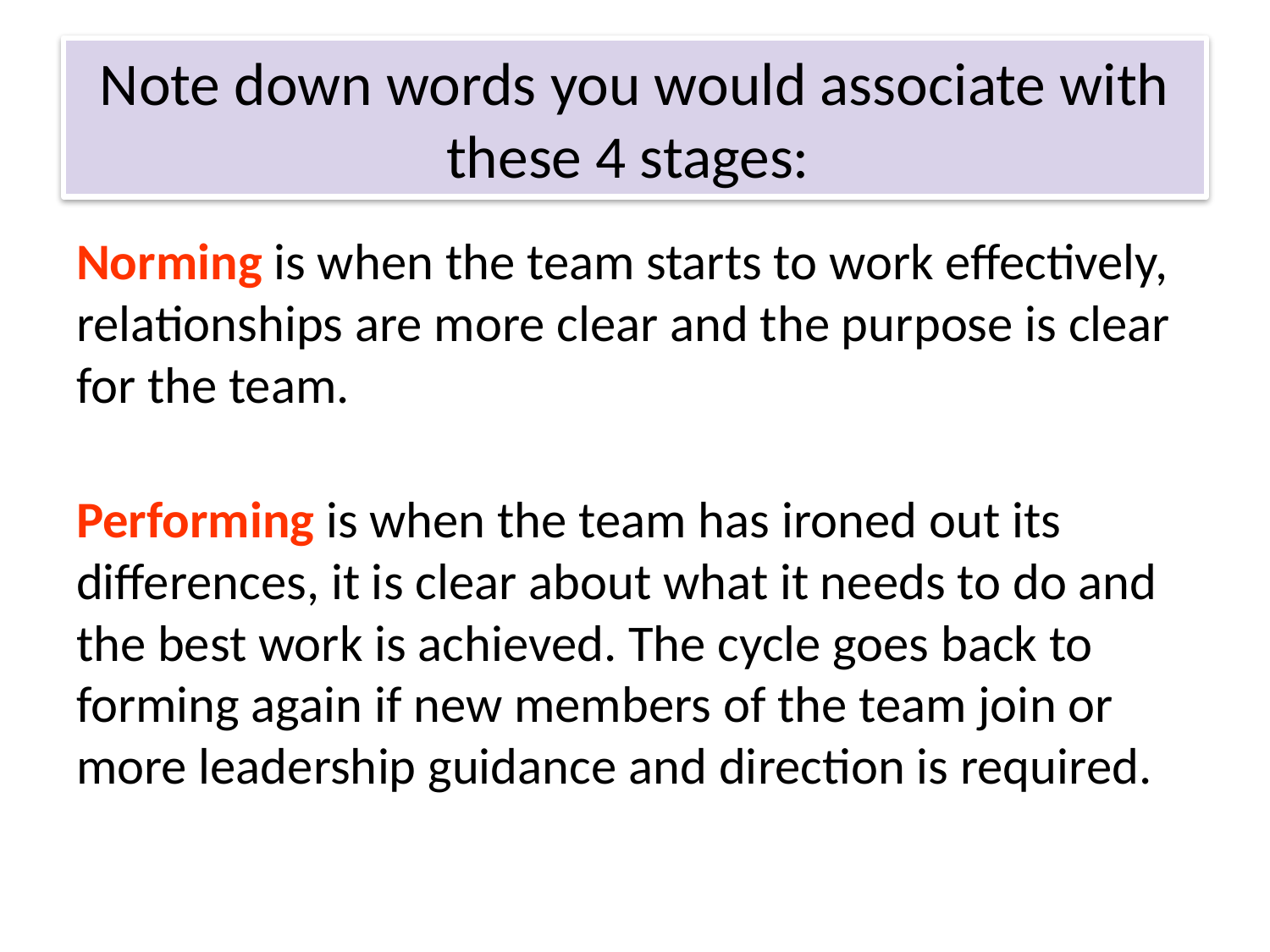

# Note down words you would associate with these 4 stages:
Norming is when the team starts to work effectively, relationships are more clear and the purpose is clear for the team.

Performing is when the team has ironed out its differences, it is clear about what it needs to do and the best work is achieved. The cycle goes back to forming again if new members of the team join or more leadership guidance and direction is required.